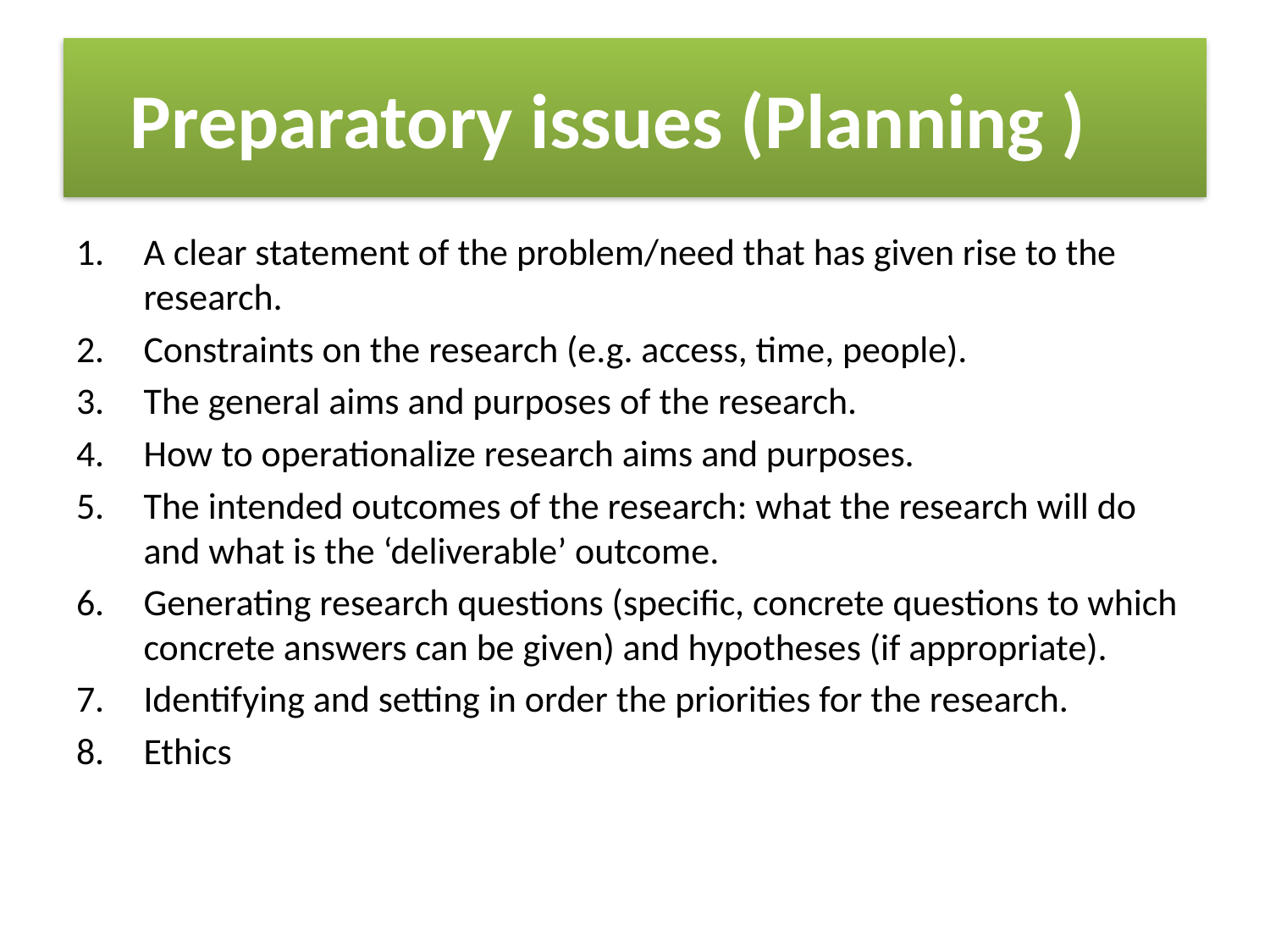

# Preparatory issues (Planning )
A clear statement of the problem/need that has given rise to the research.
Constraints on the research (e.g. access, time, people).
The general aims and purposes of the research.
How to operationalize research aims and purposes.
The intended outcomes of the research: what the research will do and what is the ‘deliverable’ outcome.
Generating research questions (specific, concrete questions to which concrete answers can be given) and hypotheses (if appropriate).
Identifying and setting in order the priorities for the research.
Ethics